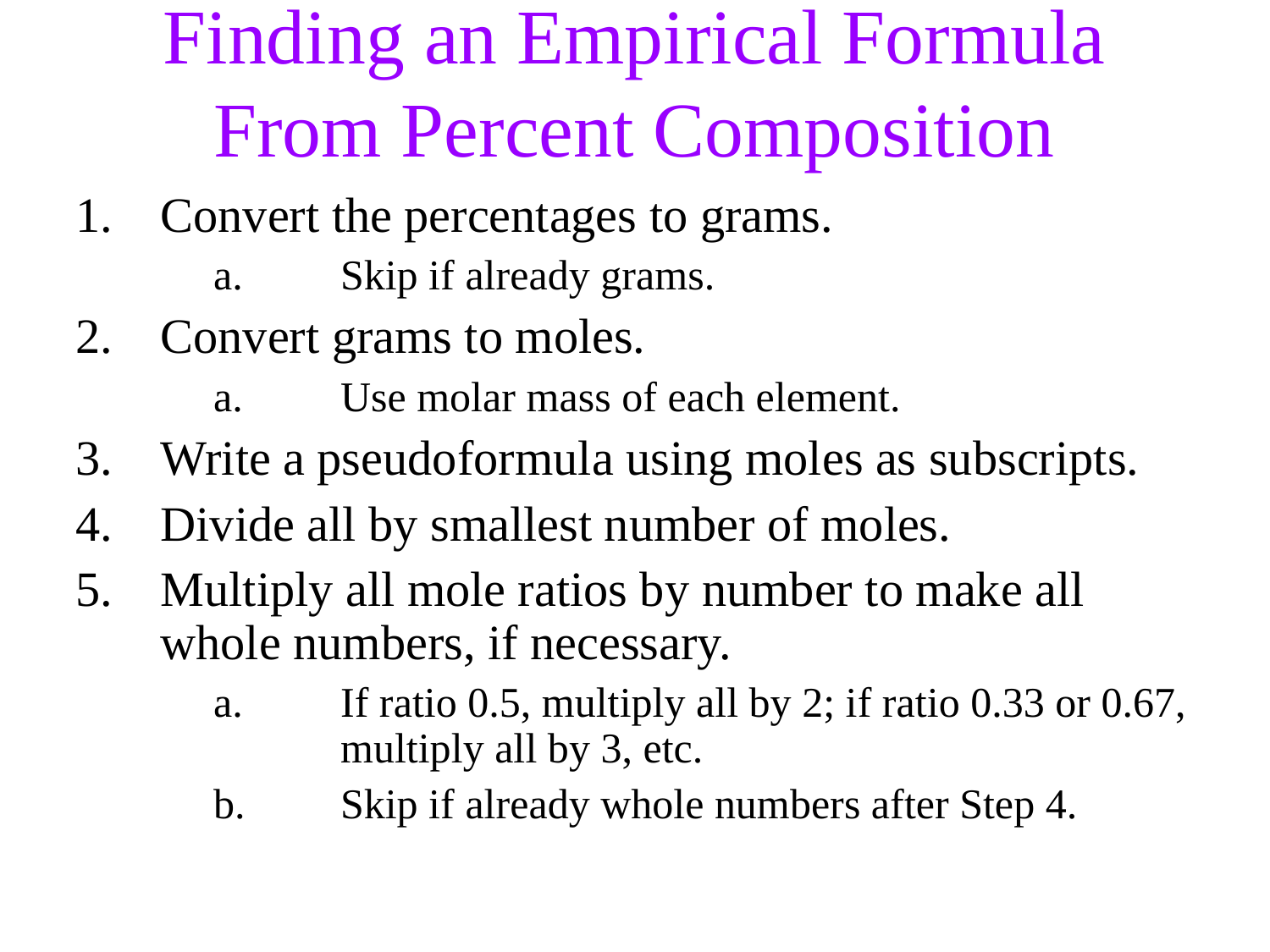

Finding an Empirical Formula
From Percent Composition
1.	Convert the percentages to grams.
	a.	Skip if already grams.
2.	Convert grams to moles.
	a.	Use molar mass of each element.
3.	Write a pseudoformula using moles as subscripts.
4.	Divide all by smallest number of moles.
5.	Multiply all mole ratios by number to make all whole numbers, if necessary.
	a.	If ratio 0.5, multiply all by 2; if ratio 0.33 or 0.67, 	multiply all by 3, etc.
	b.	Skip if already whole numbers after Step 4.